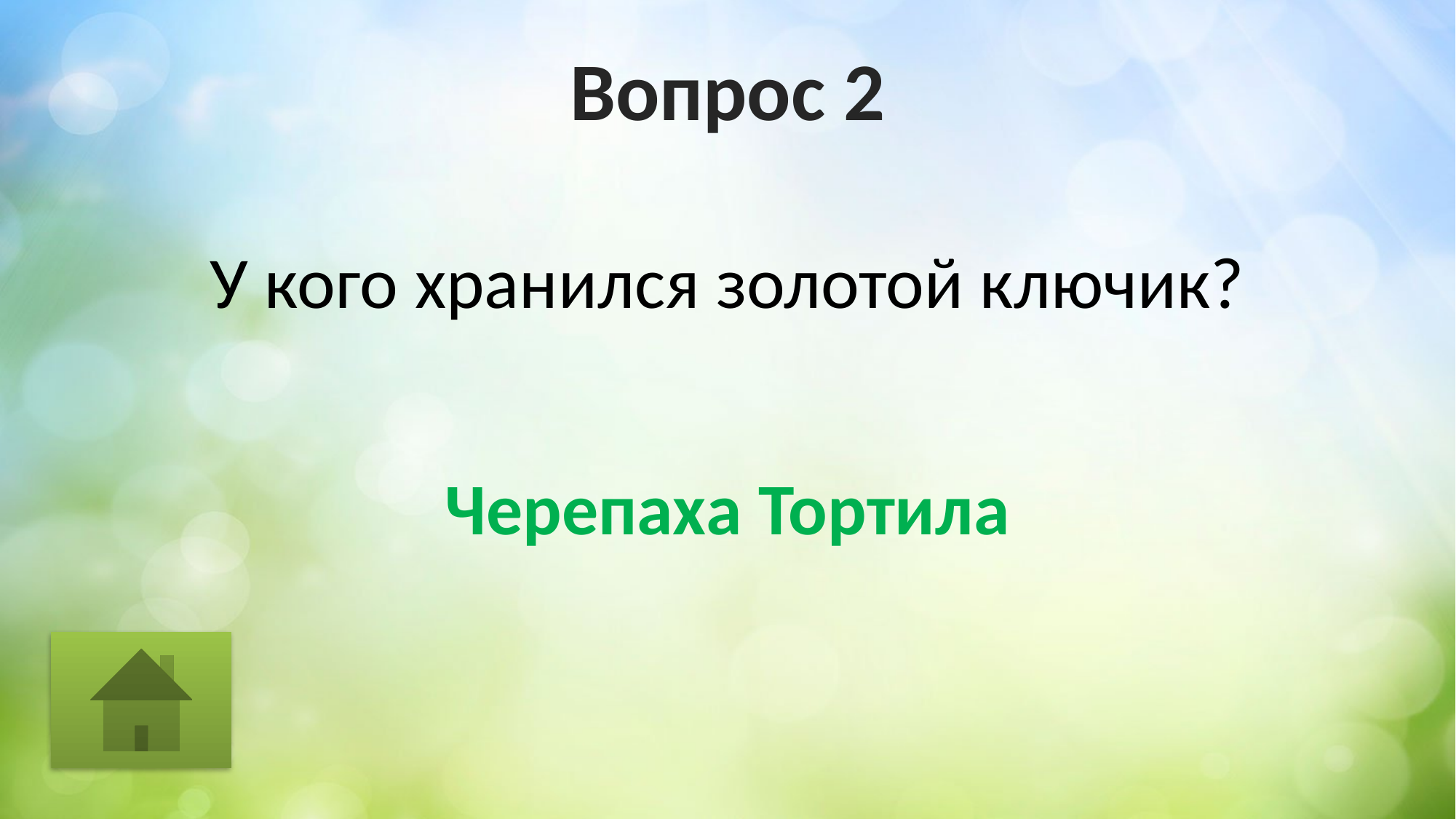

# Вопрос 2
У кого хранился золотой ключик?
Черепаха Тортила